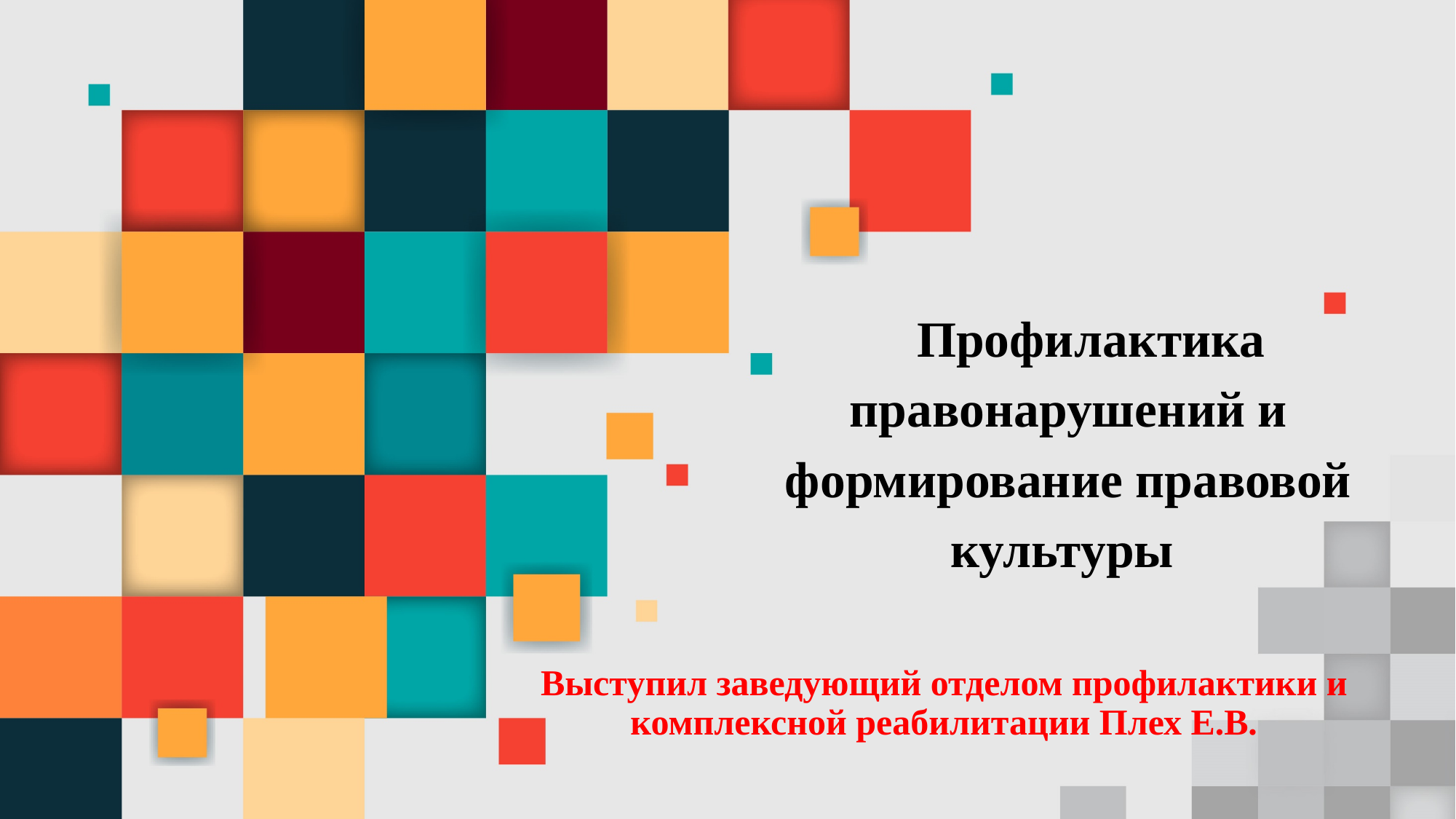

# Профилактика правонарушений и формирование правовой культуры

Выступил заведующий отделом профилактики и комплексной реабилитации Плех Е.В.